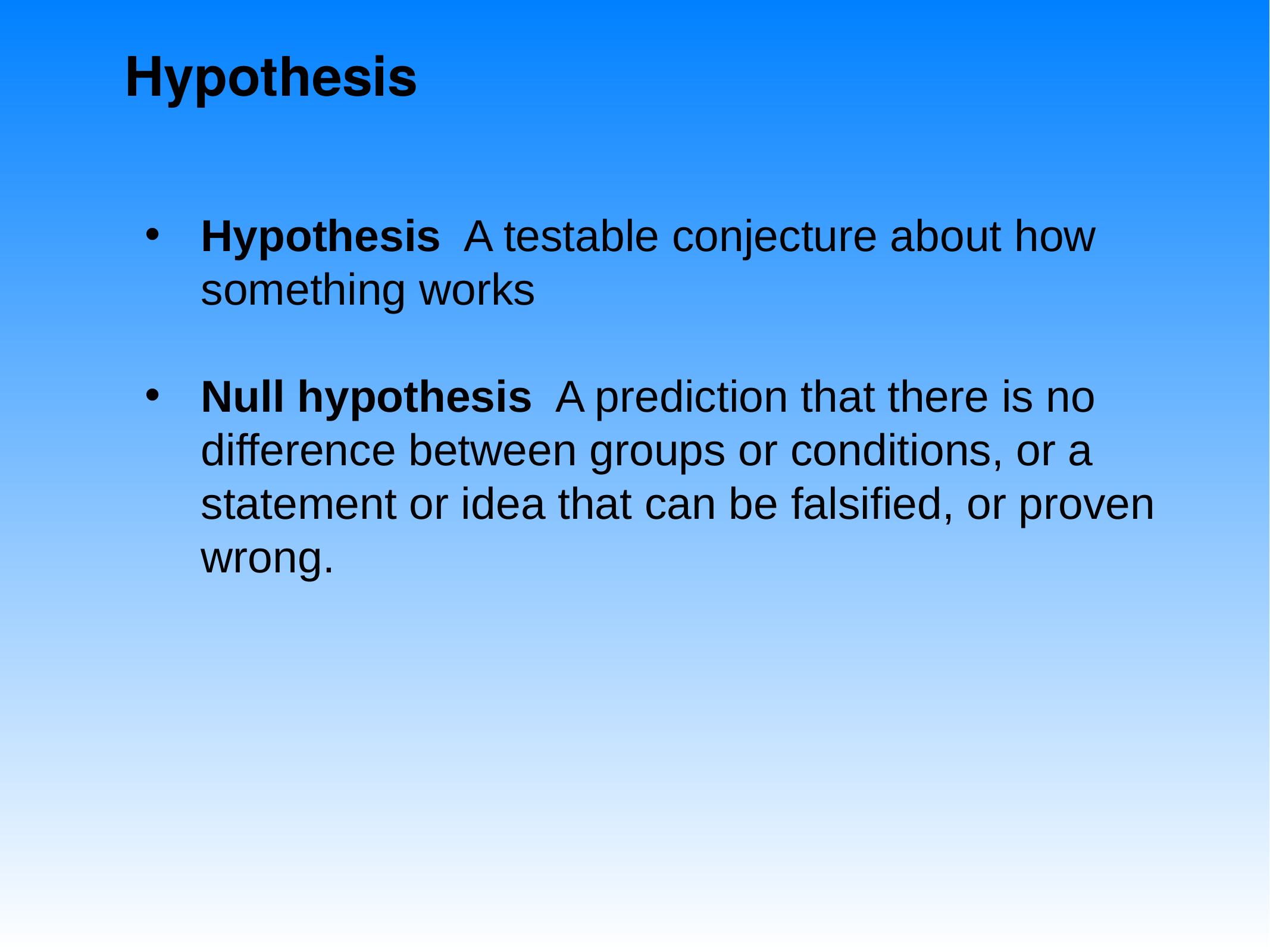

Hypothesis

Hypothesis  A testable conjecture about how something works

Null hypothesis  A prediction that there is no difference between groups or conditions, or a statement or idea that can be falsified, or proven wrong.